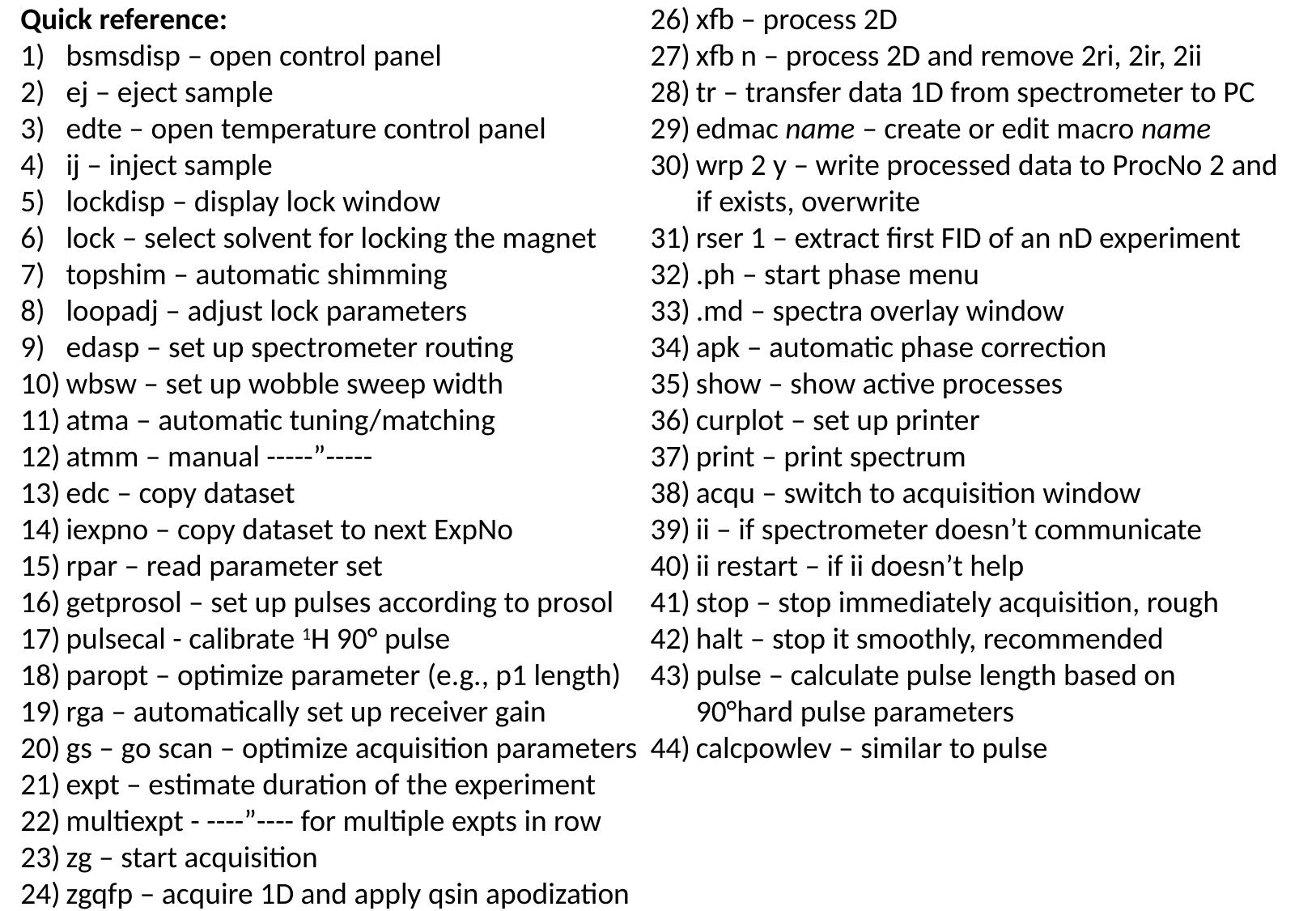

Quick reference:
bsmsdisp – open control panel
ej – eject sample
edte – open temperature control panel
ij – inject sample
lockdisp – display lock window
lock – select solvent for locking the magnet
topshim – automatic shimming
loopadj – adjust lock parameters
edasp – set up spectrometer routing
wbsw – set up wobble sweep width
atma – automatic tuning/matching
atmm – manual -----”-----
edc – copy dataset
iexpno – copy dataset to next ExpNo
rpar – read parameter set
getprosol – set up pulses according to prosol
pulsecal - calibrate 1H 90° pulse
paropt – optimize parameter (e.g., p1 length)
rga – automatically set up receiver gain
gs – go scan – optimize acquisition parameters
expt – estimate duration of the experiment
multiexpt - ----”---- for multiple expts in row
zg – start acquisition
zgqfp – acquire 1D and apply qsin apodization
qsin – multiply FID with qsin window function
xfb – process 2D
xfb n – process 2D and remove 2ri, 2ir, 2ii
tr – transfer data 1D from spectrometer to PC
edmac name – create or edit macro name
wrp 2 y – write processed data to ProcNo 2 and if exists, overwrite
rser 1 – extract first FID of an nD experiment
.ph – start phase menu
.md – spectra overlay window
apk – automatic phase correction
show – show active processes
curplot – set up printer
print – print spectrum
acqu – switch to acquisition window
ii – if spectrometer doesn’t communicate
ii restart – if ii doesn’t help
stop – stop immediately acquisition, rough
halt – stop it smoothly, recommended
pulse – calculate pulse length based on 90°hard pulse parameters
calcpowlev – similar to pulse